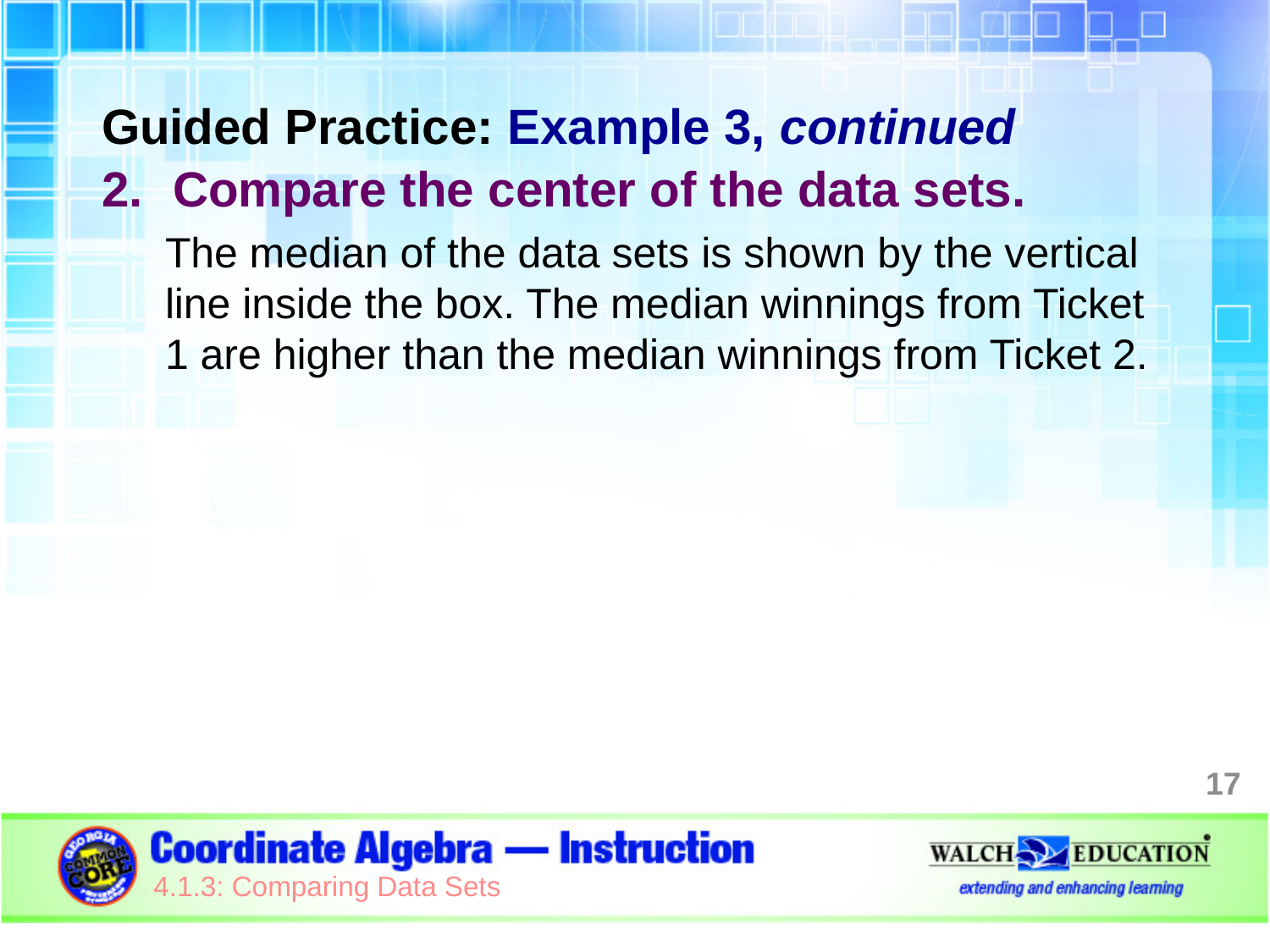

Guided Practice: Example 3, continued
Compare the center of the data sets.
The median of the data sets is shown by the vertical line inside the box. The median winnings from Ticket 1 are higher than the median winnings from Ticket 2.

17
4.1.3: Comparing Data Sets